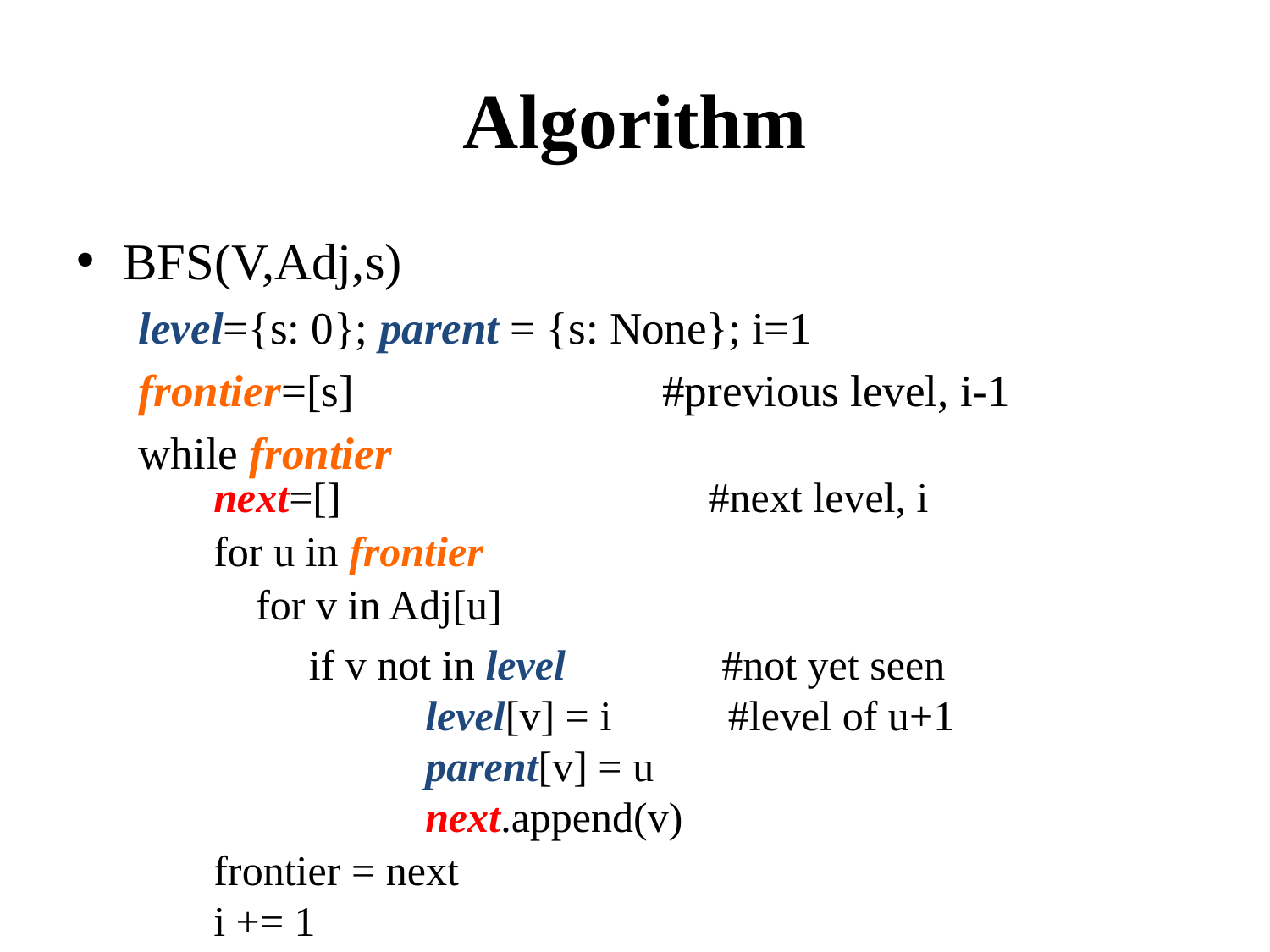

# Algorithm
BFS(V,Adj,s)
level={s: 0}; parent = {s: None}; i=1
frontier=[s]                      	  #previous level, i-1
while frontier
next=[]                           	       #next level, i
for u in frontier
for v in Adj[u]
 if v not in level	    #not yet seen
	level[v] = i           #level of u+1
	parent[v] = u
	next.append(v)
frontier = next
i += 1